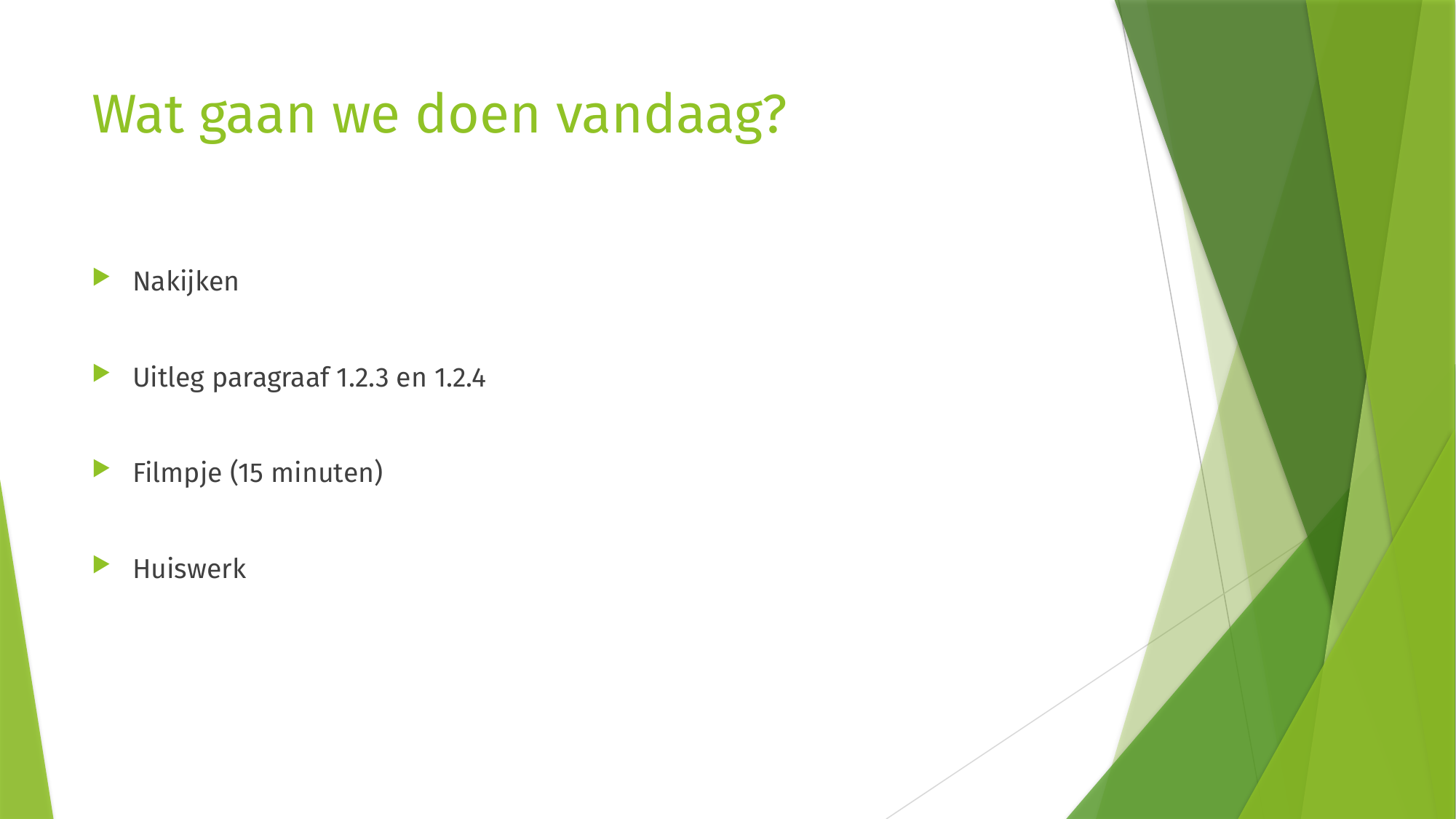

# Wat gaan we doen vandaag?
Nakijken

Uitleg paragraaf 1.2.3 en 1.2.4

Filmpje (15 minuten)

Huiswerk